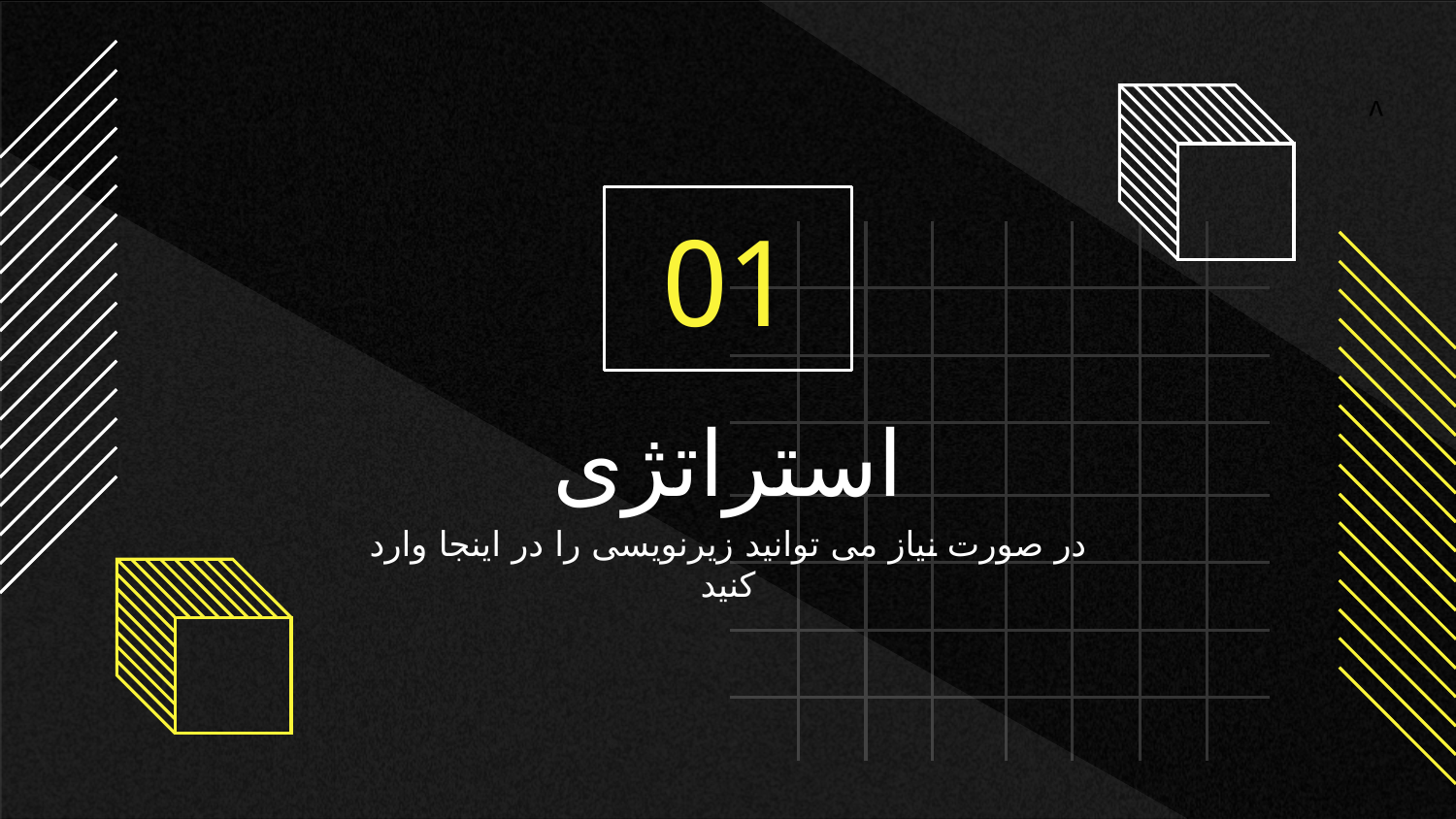

01
# استراتژی
در صورت نیاز می توانید زیرنویسی را در اینجا وارد کنید